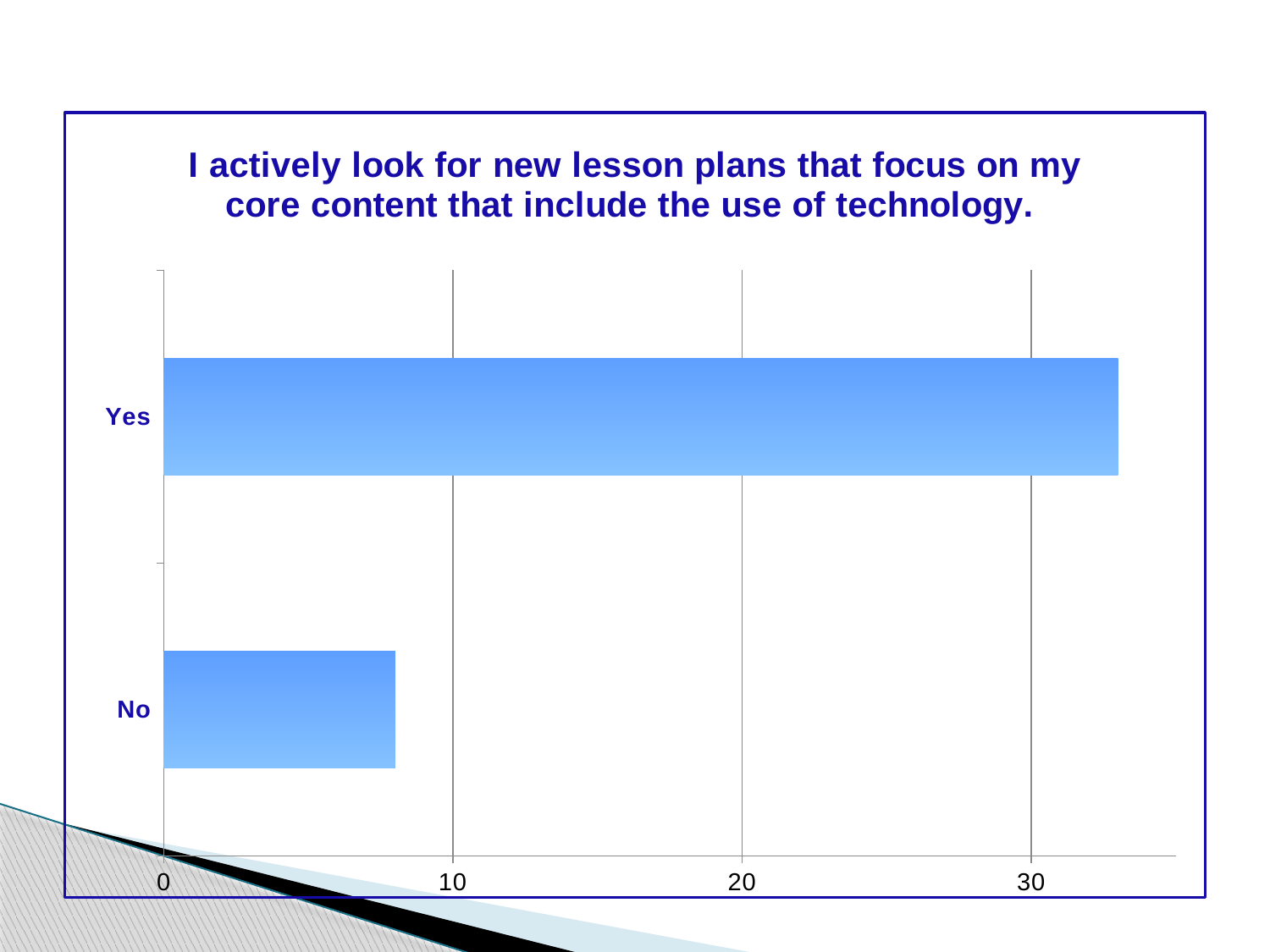

### Chart: I actively look for new lesson plans that focus on my core content that include the use of technology.

| Category | Total |
|---|---|
| No | 8.0 |
| Yes | 33.0 |